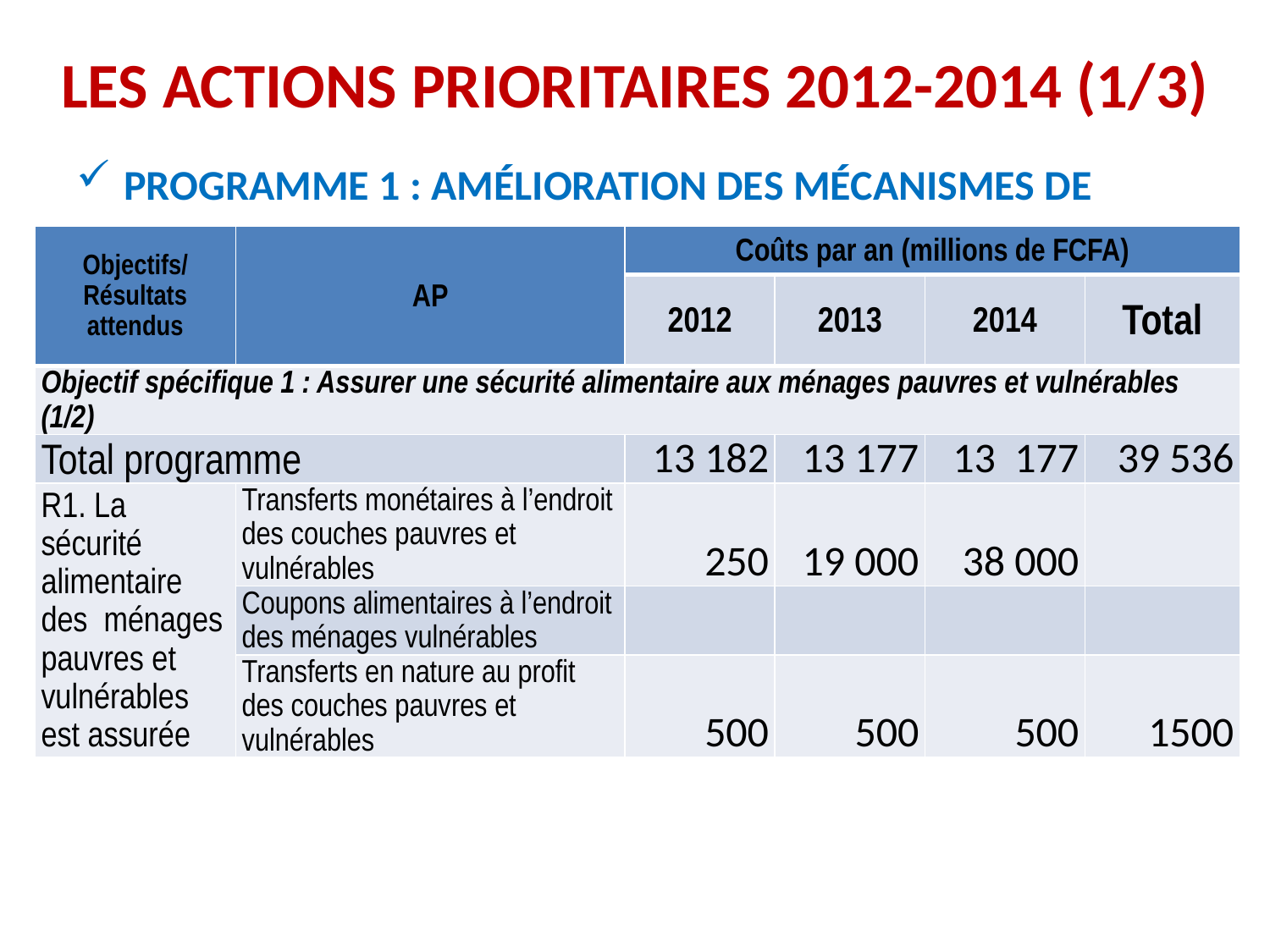

# LES ACTIONS PRIORITAIRES 2012-2014 (1/3)
Programme 1 : Amélioration des mécanismes de transferts sociaux pour les plus pauvres et les plus vulnérables
;
| Objectifs/Résultats attendus | AP | Coûts par an (millions de FCFA) |  |  |  |
| --- | --- | --- | --- | --- | --- |
|  |  | 2012 | 2013 | 2014 | Total |
| Objectif spécifique 1 : Assurer une sécurité alimentaire aux ménages pauvres et vulnérables (1/2) |  |  |  |  |  |
| Total programme |  | 13 182 | 13 177 | 13 177 | 39 536 |
| R1. La sécurité alimentaire des ménages pauvres et vulnérables est assurée | Transferts monétaires à l’endroit des couches pauvres et vulnérables | 250 | 19 000 | 38 000 |  |
|  | Coupons alimentaires à l’endroit des ménages vulnérables |  |  |  |  |
|  | Transferts en nature au profit des couches pauvres et vulnérables | 500 | 500 | 500 | 1500 |